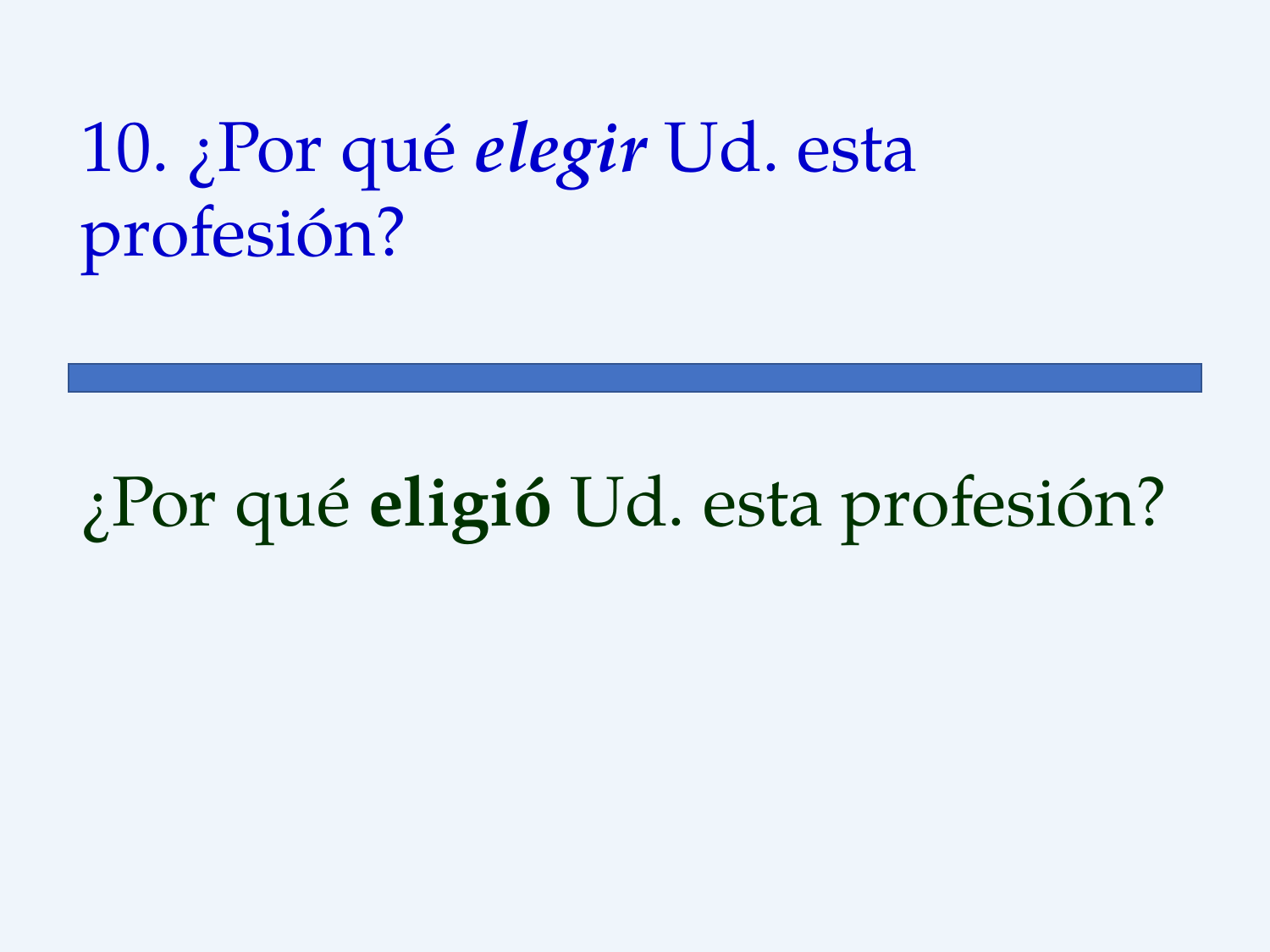

10. ¿Por qué elegir Ud. esta profesión?

¿Por qué eligió Ud. esta profesión?